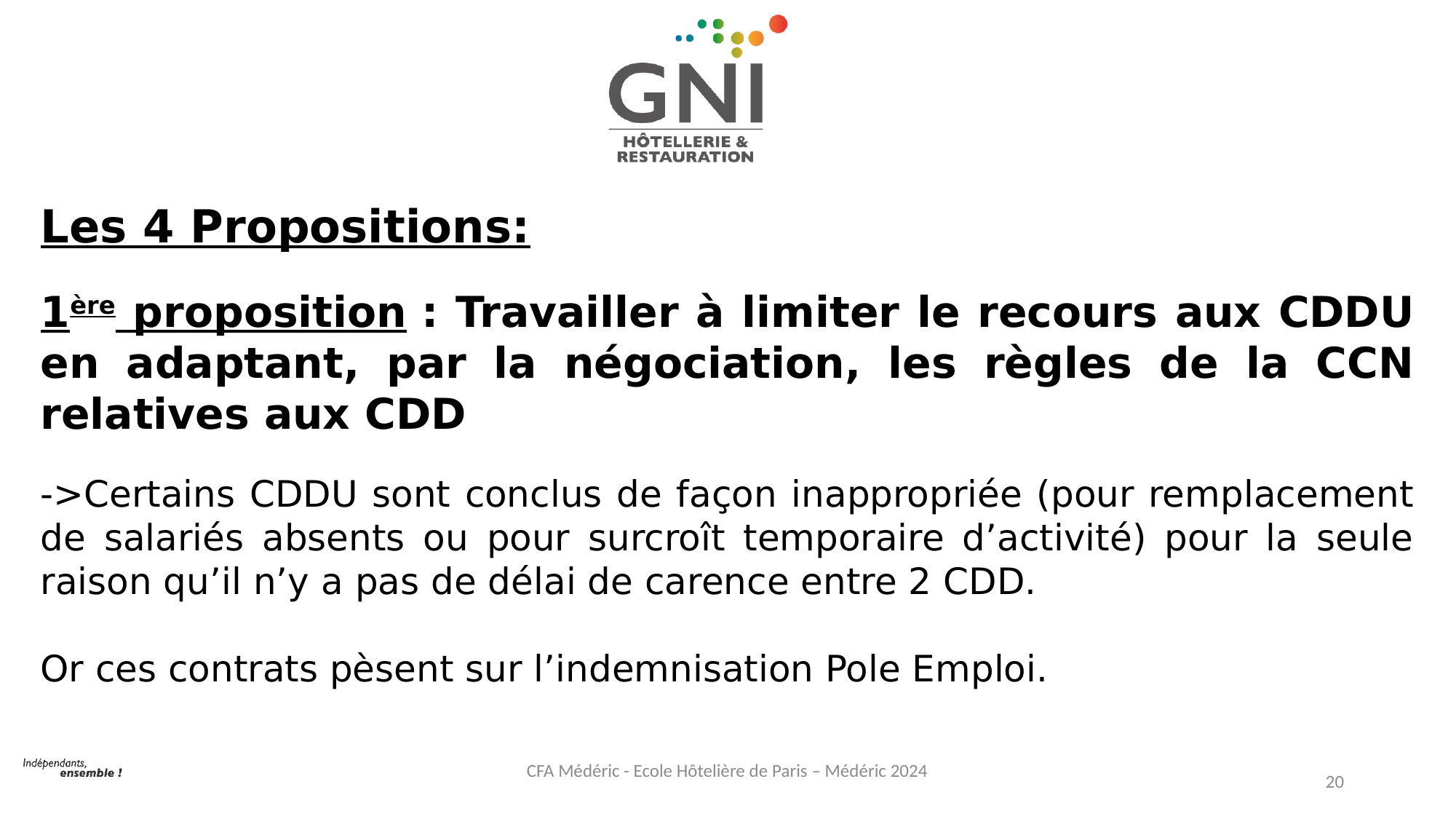

Les 4 Propositions:

1ère proposition : Travailler à limiter le recours aux CDDU en adaptant, par la négociation, les règles de la CCN relatives aux CDD

->Certains CDDU sont conclus de façon inappropriée (pour remplacement de salariés absents ou pour surcroît temporaire d’activité) pour la seule raison qu’il n’y a pas de délai de carence entre 2 CDD.

Or ces contrats pèsent sur l’indemnisation Pole Emploi.
CFA Médéric - Ecole Hôtelière de Paris – Médéric 2024

20